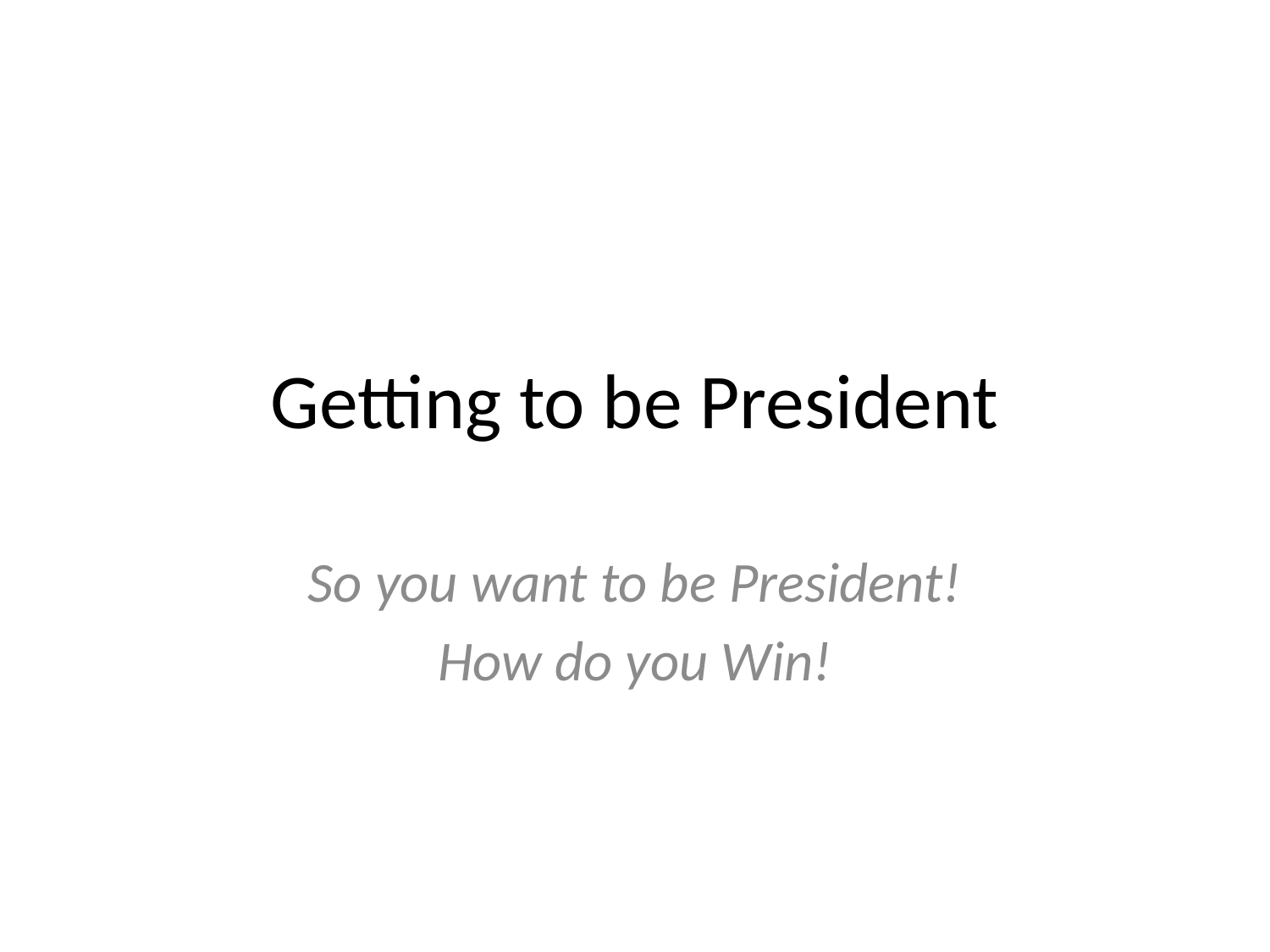

# Getting to be President
So you want to be President!
How do you Win!